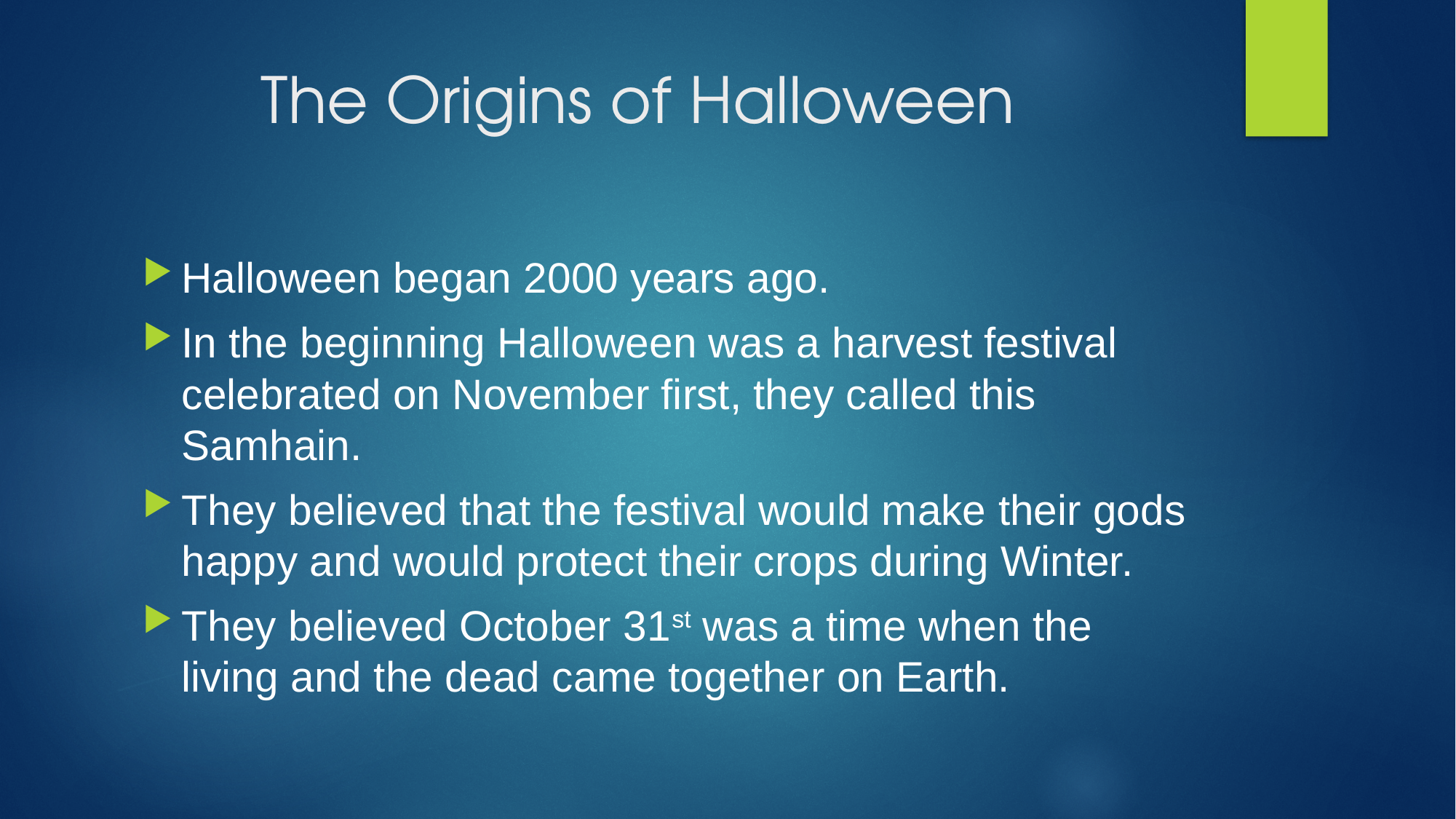

# The Origins of Halloween
Halloween began 2000 years ago.
In the beginning Halloween was a harvest festival celebrated on November first, they called this Samhain.
They believed that the festival would make their gods happy and would protect their crops during Winter.
They believed October 31st was a time when the living and the dead came together on Earth.